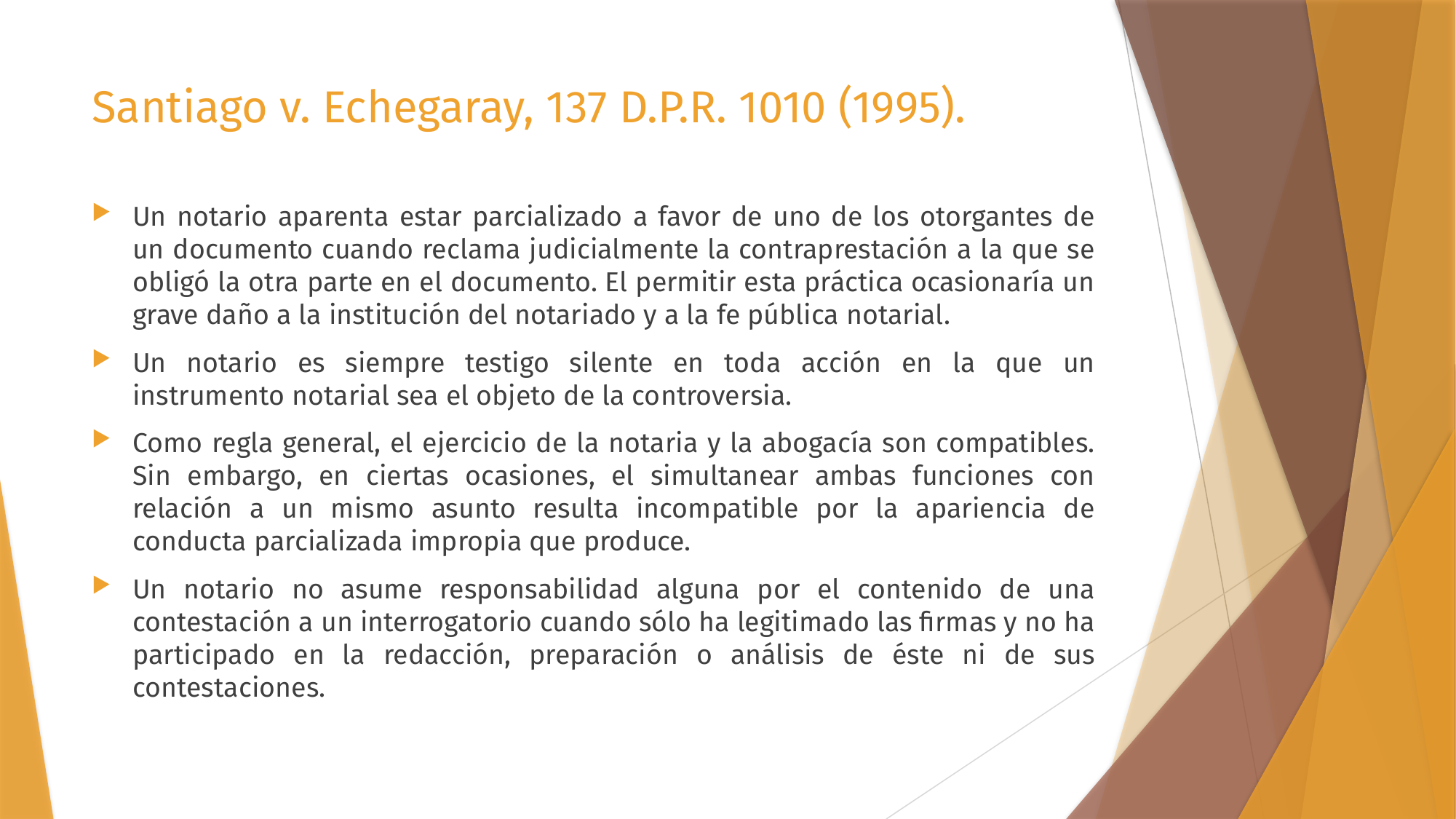

# Santiago v. Echegaray, 137 D.P.R. 1010 (1995).
Un notario aparenta estar parcializado a favor de uno de los otorgantes de un documento cuando reclama judicialmente la contraprestación a la que se obligó la otra parte en el documento. El permitir esta práctica ocasionaría un grave daño a la institución del notariado y a la fe pública notarial.
Un notario es siempre testigo silente en toda acción en la que un instrumento notarial sea el objeto de la controversia.
Como regla general, el ejercicio de la notaria y la abogacía son compatibles. Sin embargo, en ciertas ocasiones, el simultanear ambas funciones con relación a un mismo asunto resulta incompatible por la apariencia de conducta parcializada impropia que produce.
Un notario no asume responsabilidad alguna por el contenido de una contestación a un interrogatorio cuando sólo ha legitimado las firmas y no ha participado en la redacción, preparación o análisis de éste ni de sus contestaciones.